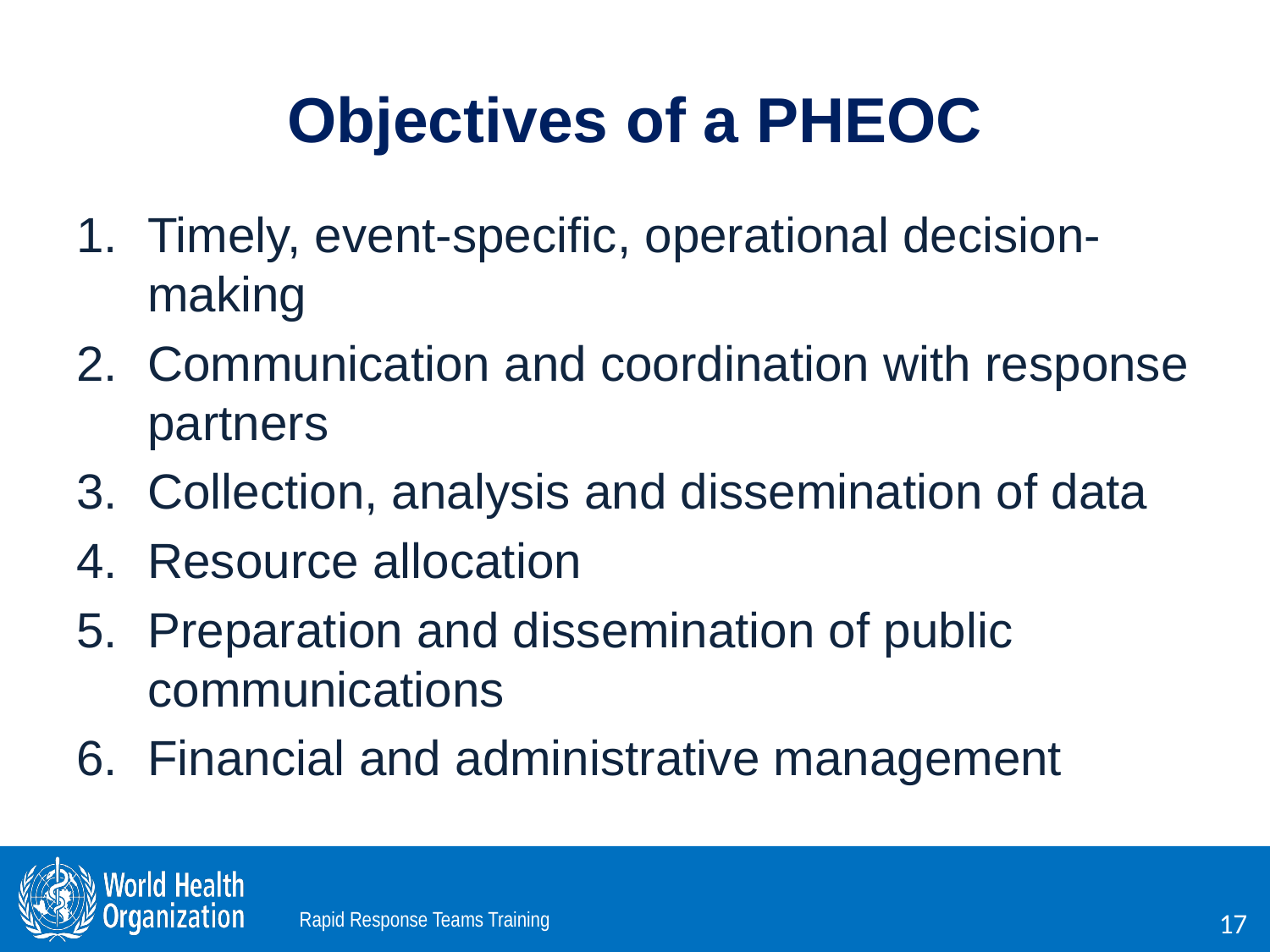

# Objectives of a PHEOC
Timely, event-specific, operational decision-making
Communication and coordination with response partners
Collection, analysis and dissemination of data
Resource allocation
Preparation and dissemination of public communications
Financial and administrative management